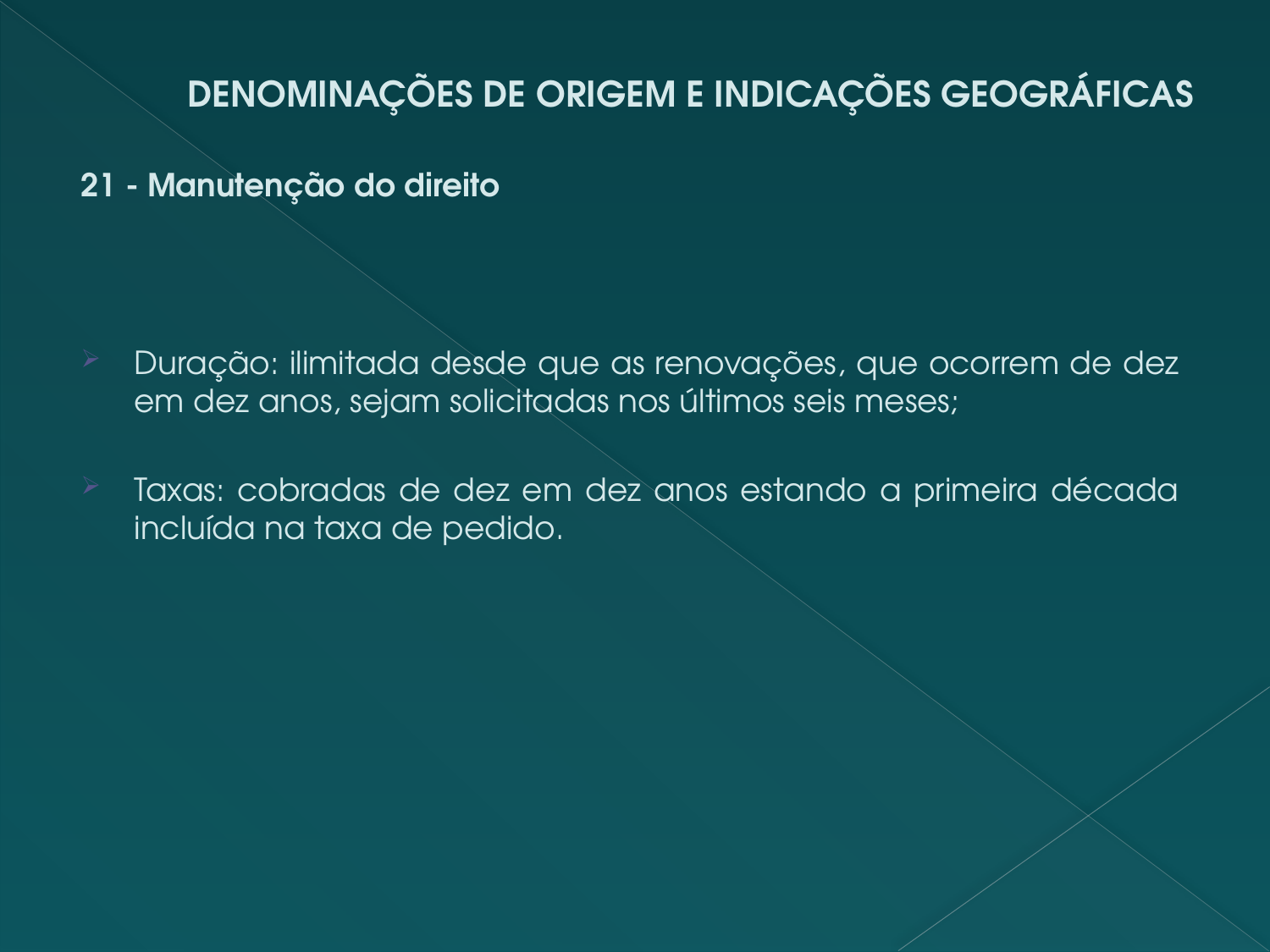

# DENOMINAÇÕES DE ORIGEM E INDICAÇÕES GEOGRÁFICAS
21 - Manutenção do direito

Duração: ilimitada desde que as renovações, que ocorrem de dez em dez anos, sejam solicitadas nos últimos seis meses;

Taxas: cobradas de dez em dez anos estando a primeira década incluída na taxa de pedido.